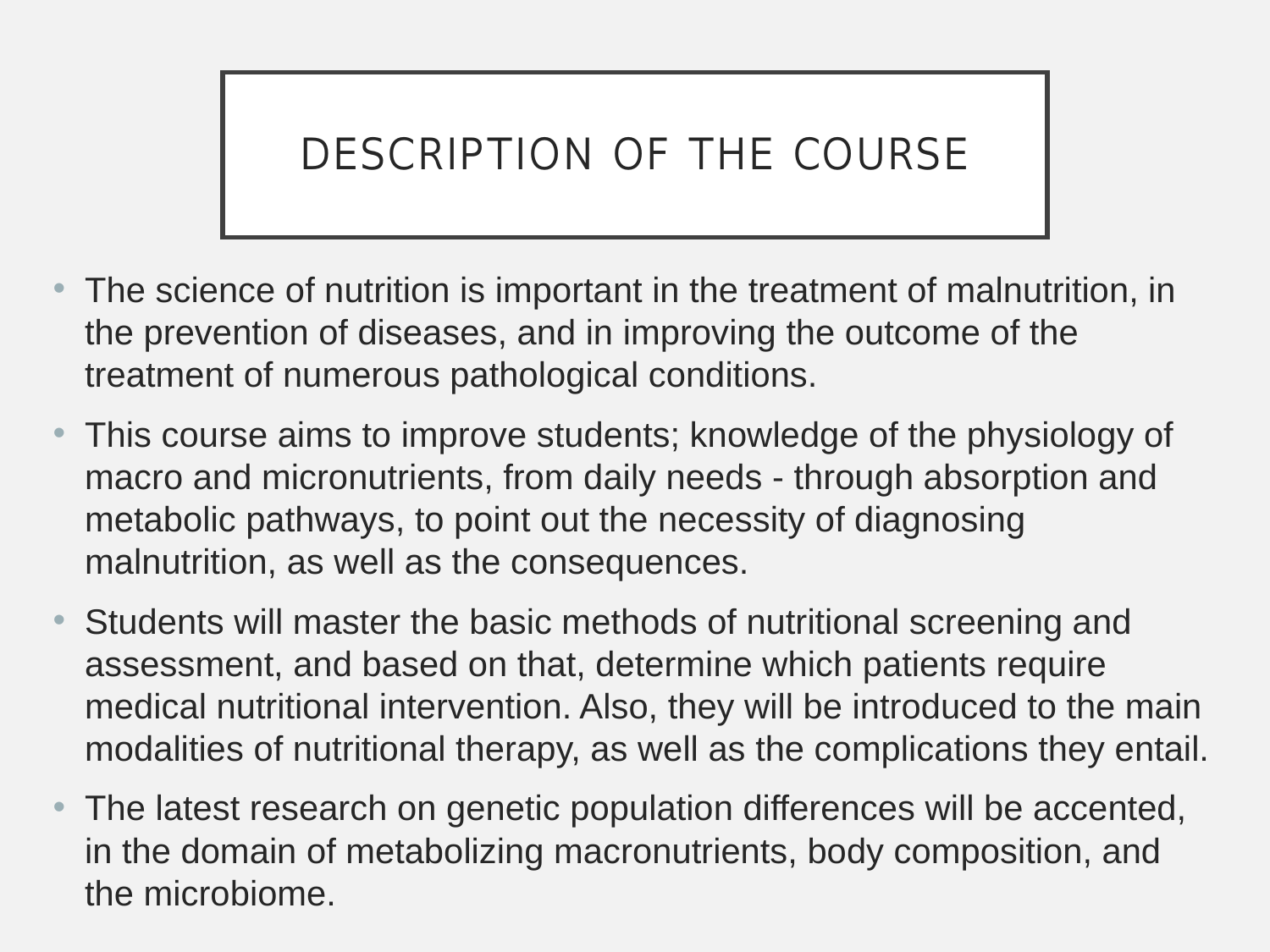

# Description of the course
The science of nutrition is important in the treatment of malnutrition, in the prevention of diseases, and in improving the outcome of the treatment of numerous pathological conditions.
This course aims to improve students; knowledge of the physiology of macro and micronutrients, from daily needs - through absorption and metabolic pathways, to point out the necessity of diagnosing malnutrition, as well as the consequences.
Students will master the basic methods of nutritional screening and assessment, and based on that, determine which patients require medical nutritional intervention. Also, they will be introduced to the main modalities of nutritional therapy, as well as the complications they entail.
The latest research on genetic population differences will be accented, in the domain of metabolizing macronutrients, body composition, and the microbiome.